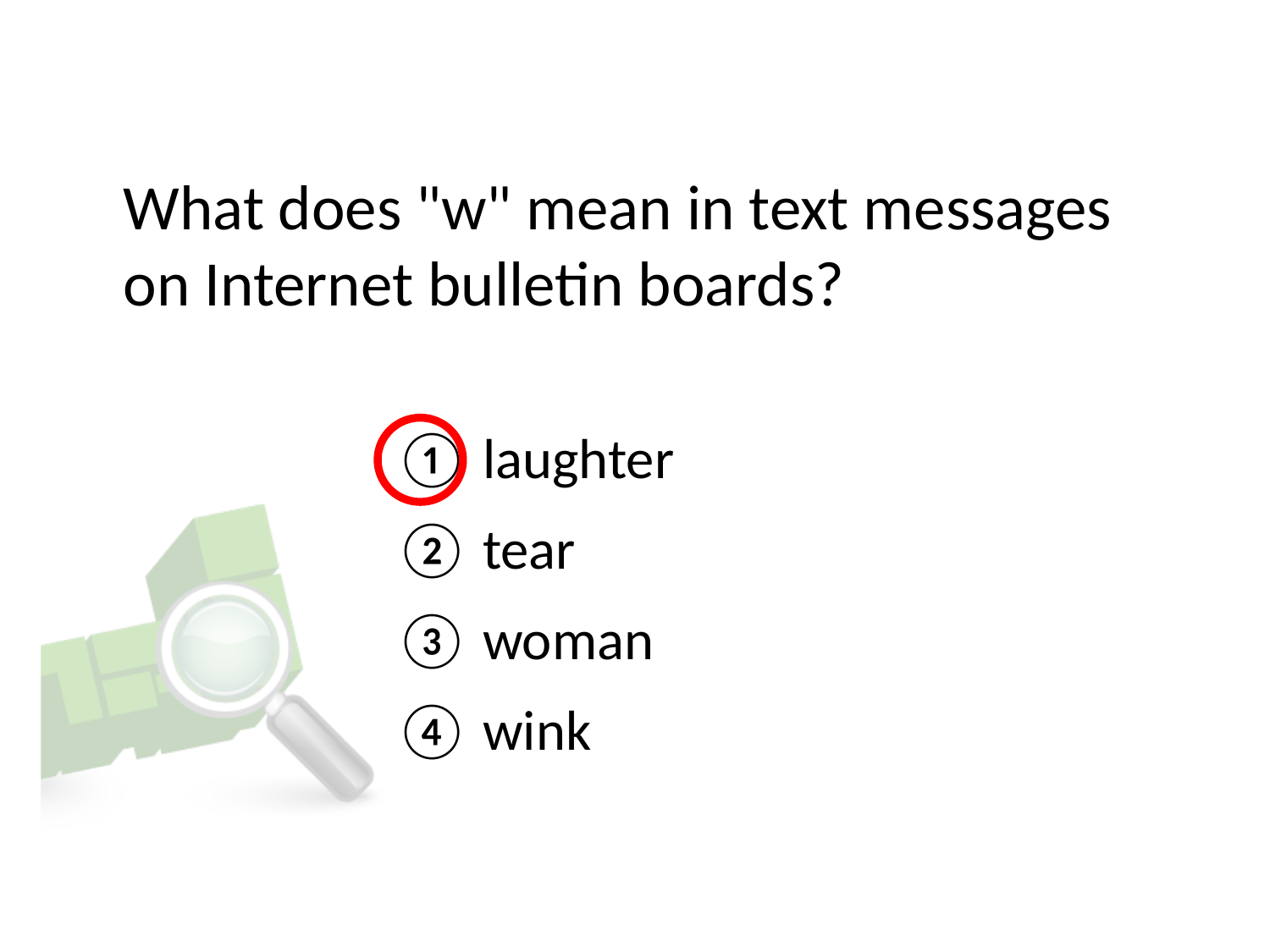

# What does "w" mean in text messages on Internet bulletin boards?
① laughter
② tear
③ woman
④ wink